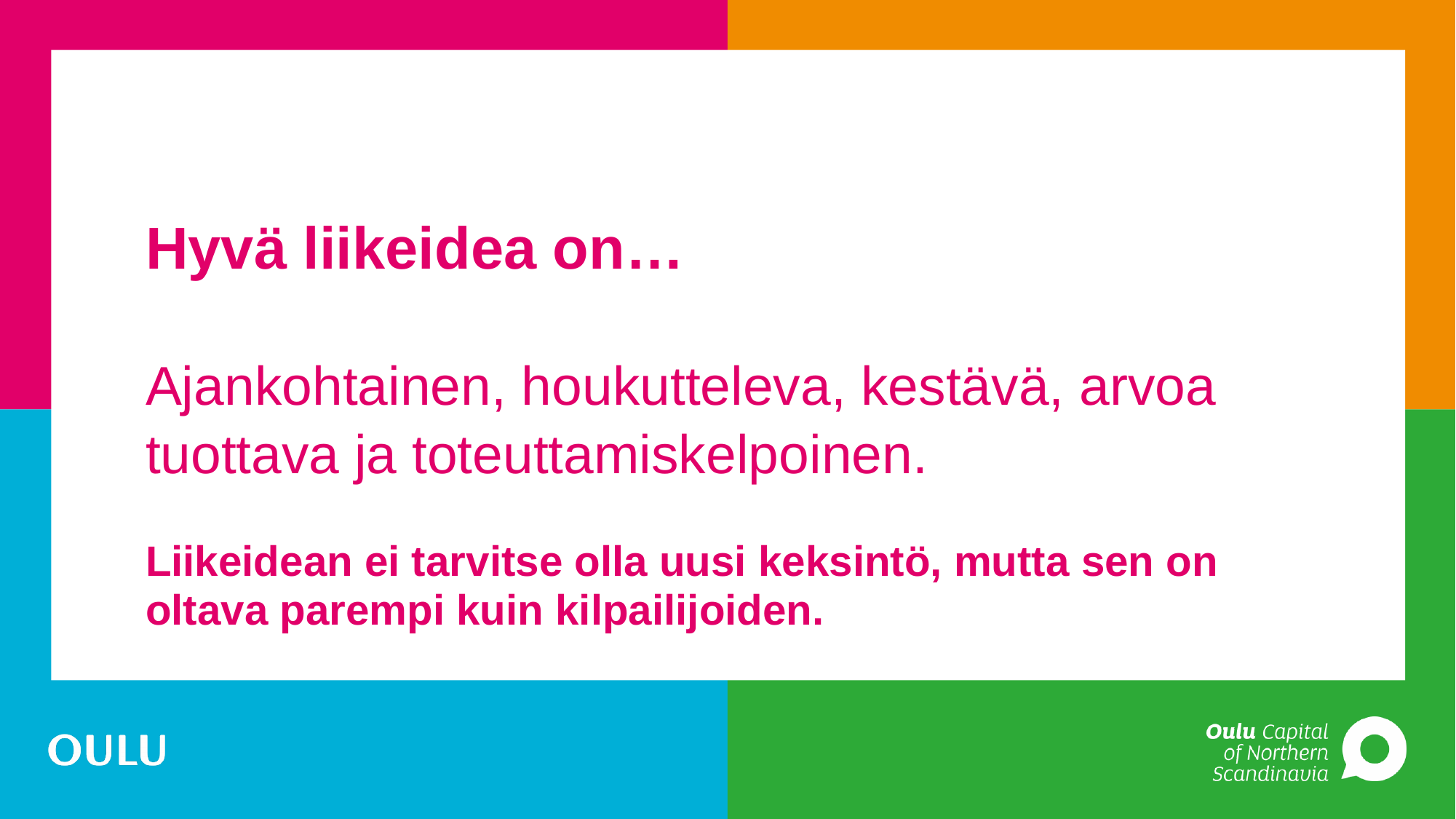

#
Hyvä liikeidea on…
Ajankohtainen, houkutteleva, kestävä, arvoa tuottava ja toteuttamiskelpoinen.
Liikeidean ei tarvitse olla uusi keksintö, mutta sen on oltava parempi kuin kilpailijoiden.